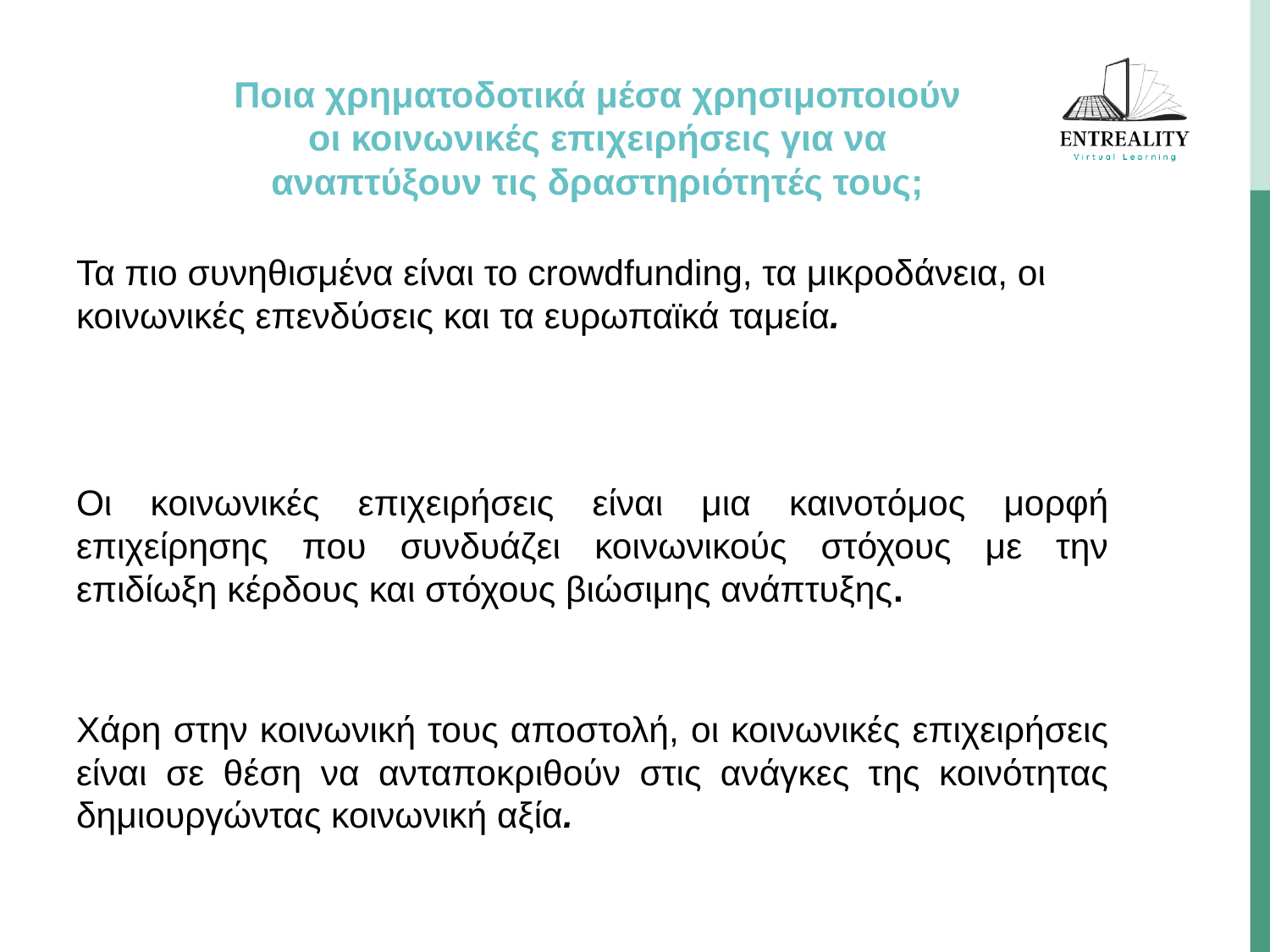

# Ποια χρηματοδοτικά μέσα χρησιμοποιούν οι κοινωνικές επιχειρήσεις για να αναπτύξουν τις δραστηριότητές τους;
Τα πιο συνηθισμένα είναι το crowdfunding, τα μικροδάνεια, οι κοινωνικές επενδύσεις και τα ευρωπαϊκά ταμεία.

Οι κοινωνικές επιχειρήσεις είναι μια καινοτόμος μορφή επιχείρησης που συνδυάζει κοινωνικούς στόχους με την επιδίωξη κέρδους και στόχους βιώσιμης ανάπτυξης.

Χάρη στην κοινωνική τους αποστολή, οι κοινωνικές επιχειρήσεις είναι σε θέση να ανταποκριθούν στις ανάγκες της κοινότητας δημιουργώντας κοινωνική αξία.